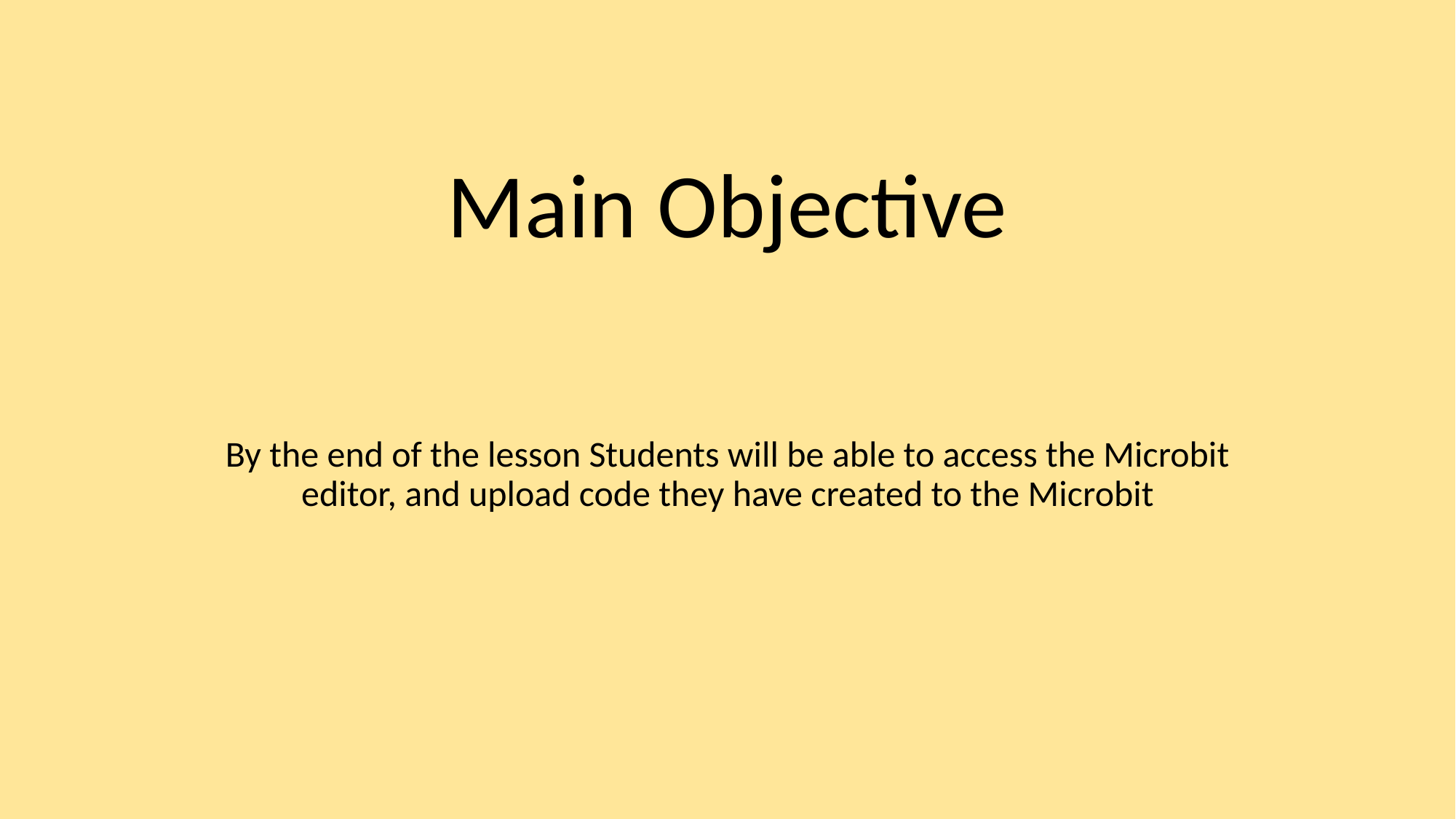

# Main Objective
By the end of the lesson Students will be able to access the Microbit editor, and upload code they have created to the Microbit